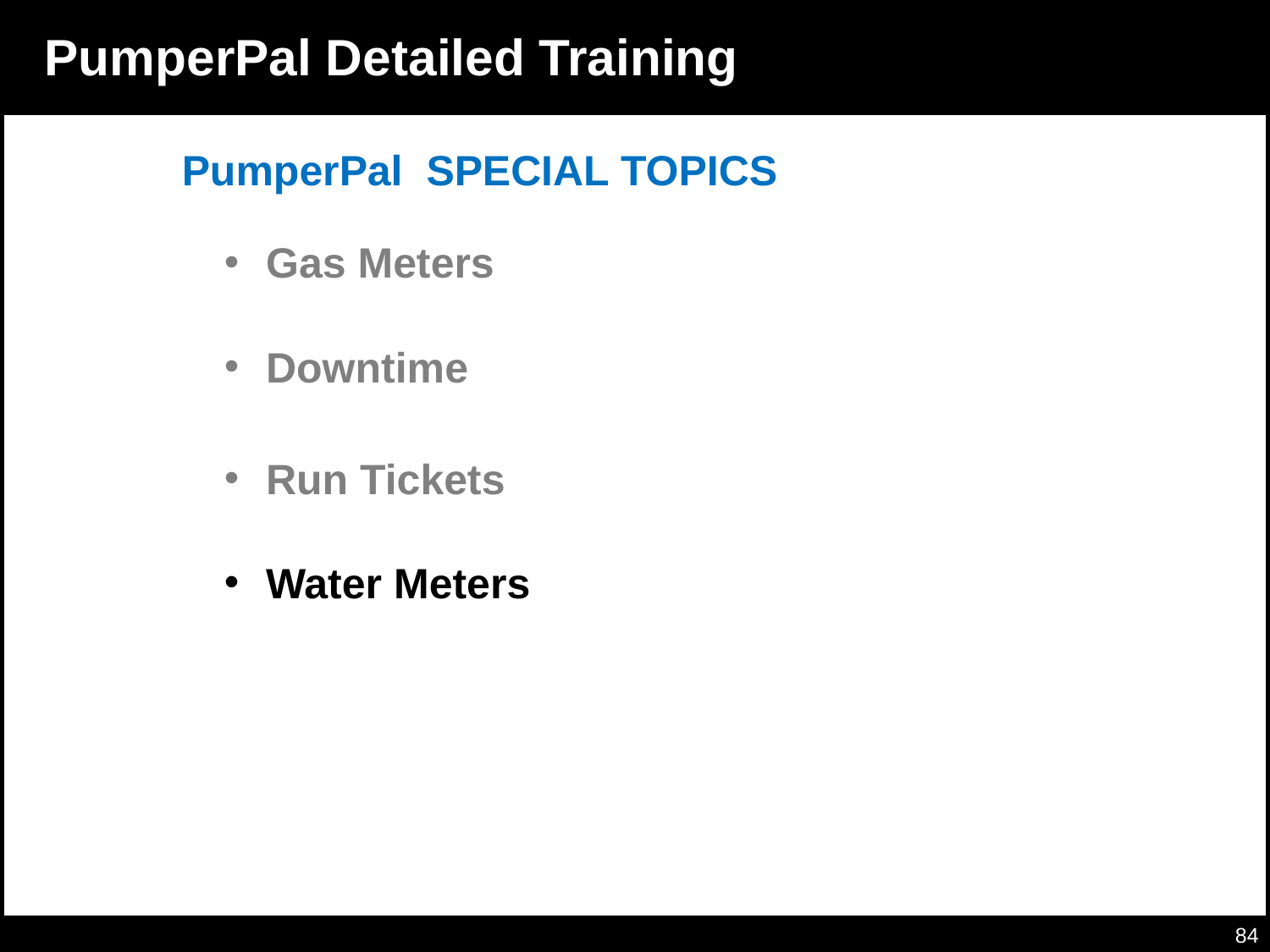

# Water Meters
PumperPal Detailed Training
PumperPal  SPECIAL TOPICS
 Gas Meters
 Downtime
 Run Tickets
 Water Meters